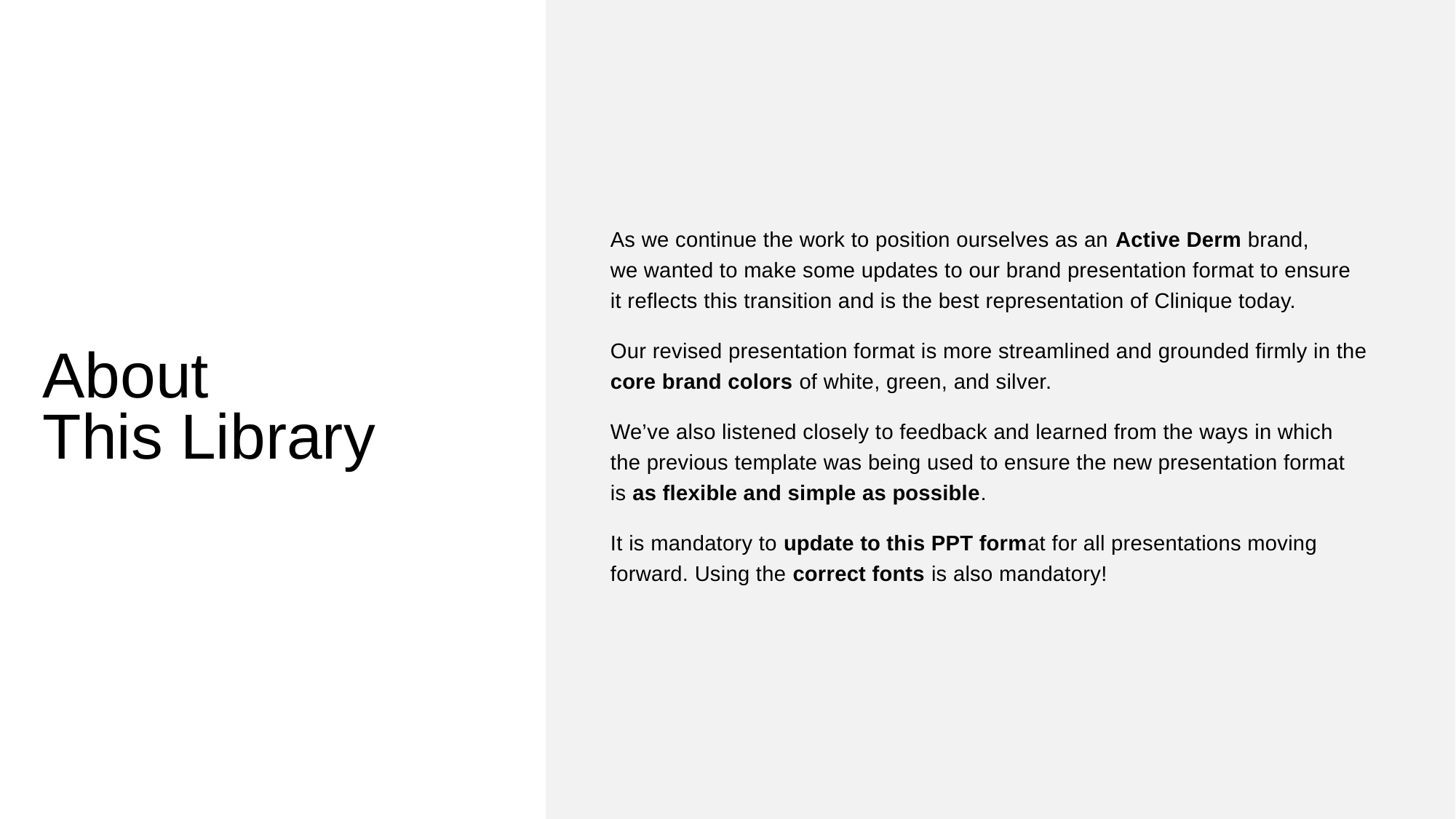

As we continue the work to position ourselves as an Active Derm brand,
we wanted to make some updates to our brand presentation format to ensure
it reflects this transition and is the best representation of Clinique today.
Our revised presentation format is more streamlined and grounded firmly in the core brand colors of white, green, and silver.
We’ve also listened closely to feedback and learned from the ways in which
the previous template was being used to ensure the new presentation format
is as flexible and simple as possible.
It is mandatory to update to this PPT format for all presentations moving forward. Using the correct fonts is also mandatory!
About
This Library